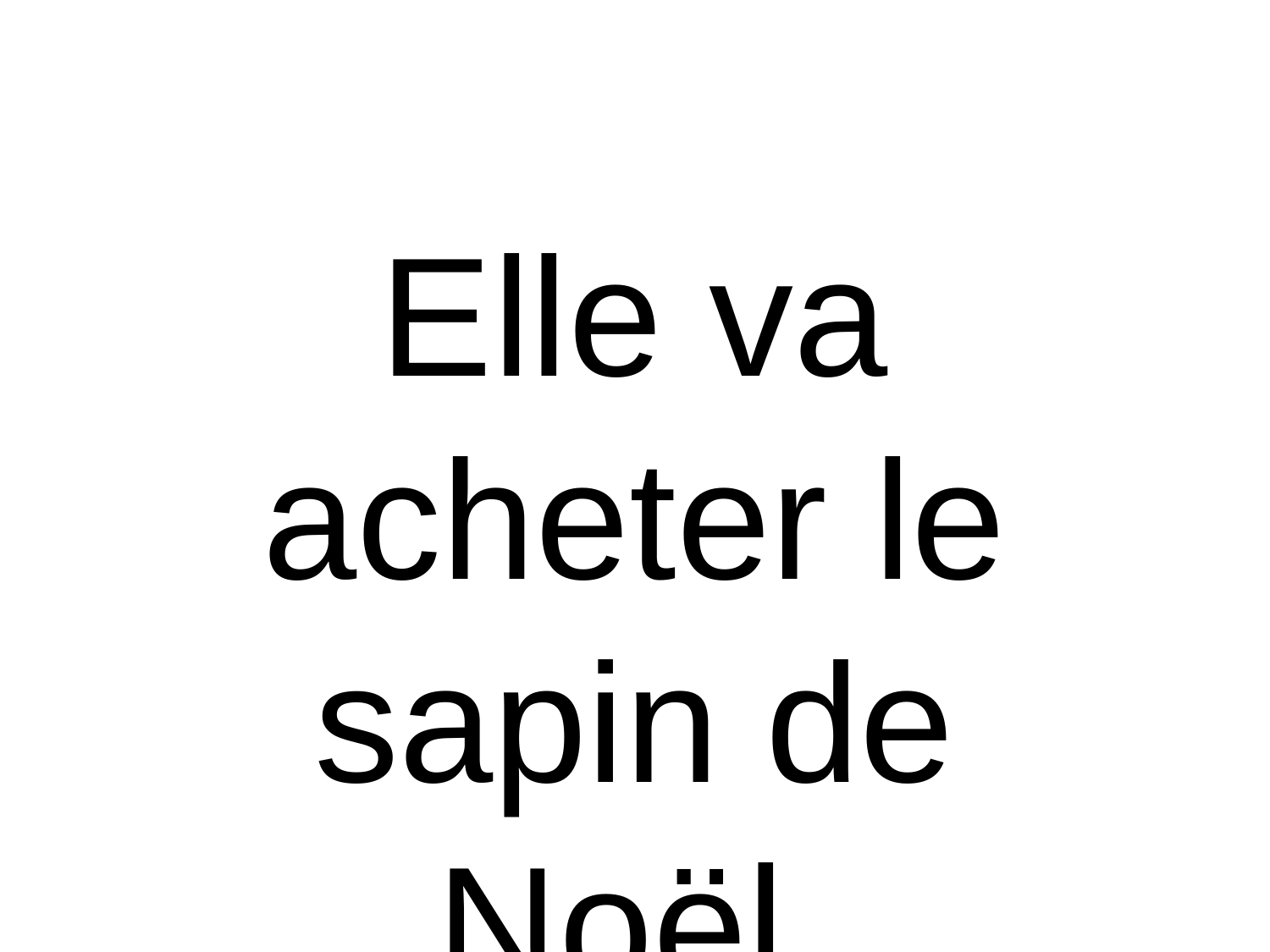

Elle va acheter le sapin de Noël.